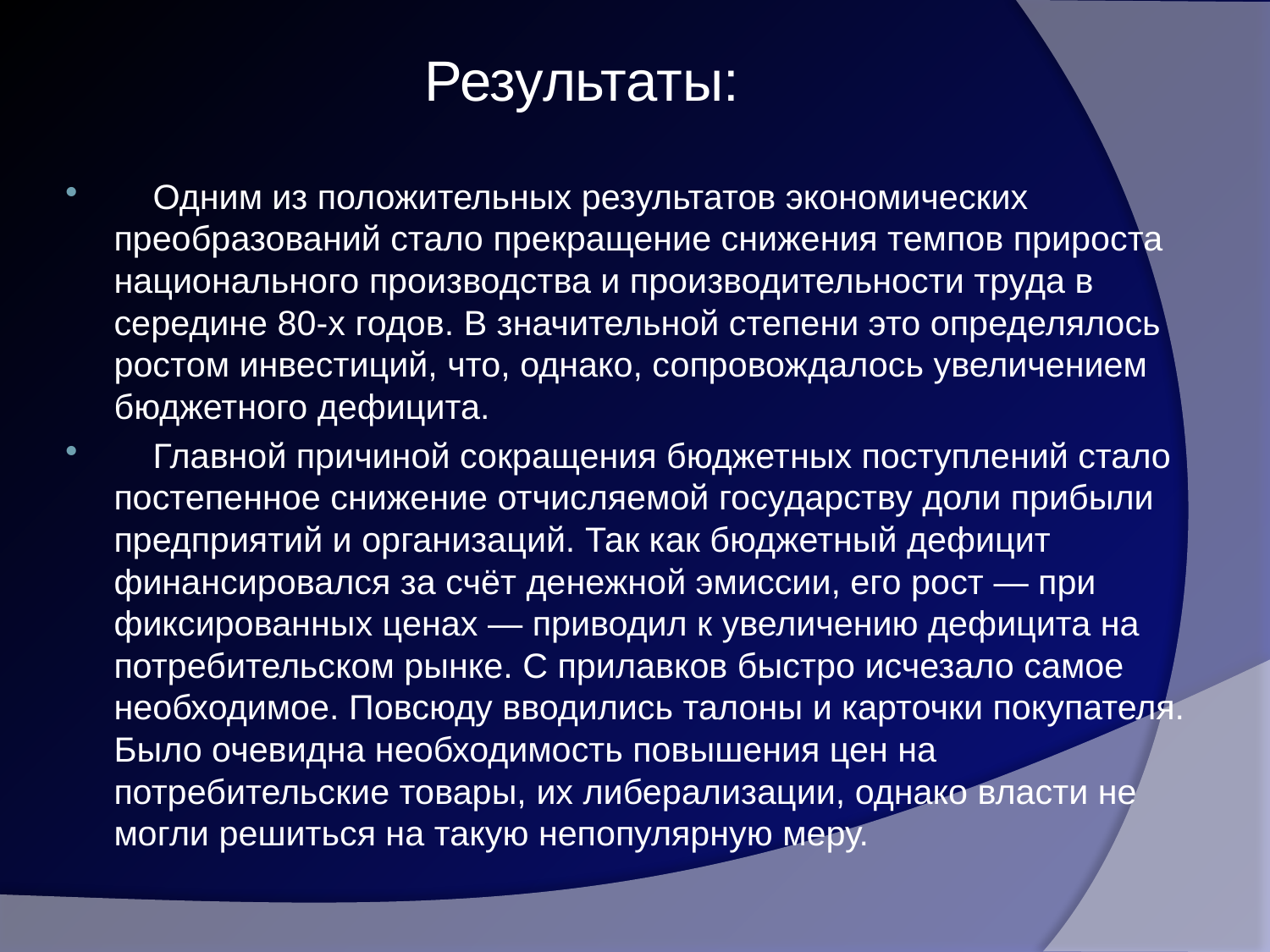

# Результаты:

    Одним из положительных результатов экономических преобразований стало прекращение снижения темпов прироста национального производства и производительности труда в середине 80-х годов. В значительной степени это определялось ростом инвестиций, что, однако, сопровождалось увеличением бюджетного дефицита.
    Главной причиной сокращения бюджетных поступлений стало постепенное снижение отчисляемой государству доли прибыли предприятий и организаций. Так как бюджетный дефицит финансировался за счёт денежной эмиссии, его рост — при фиксированных ценах — приводил к увеличению дефицита на потребительском рынке. С прилавков быстро исчезало самое необходимое. Повсюду вводились талоны и карточки покупателя. Было очевидна необходимость повышения цен на потребительские товары, их либерализации, однако власти не могли решиться на такую непопулярную меру.